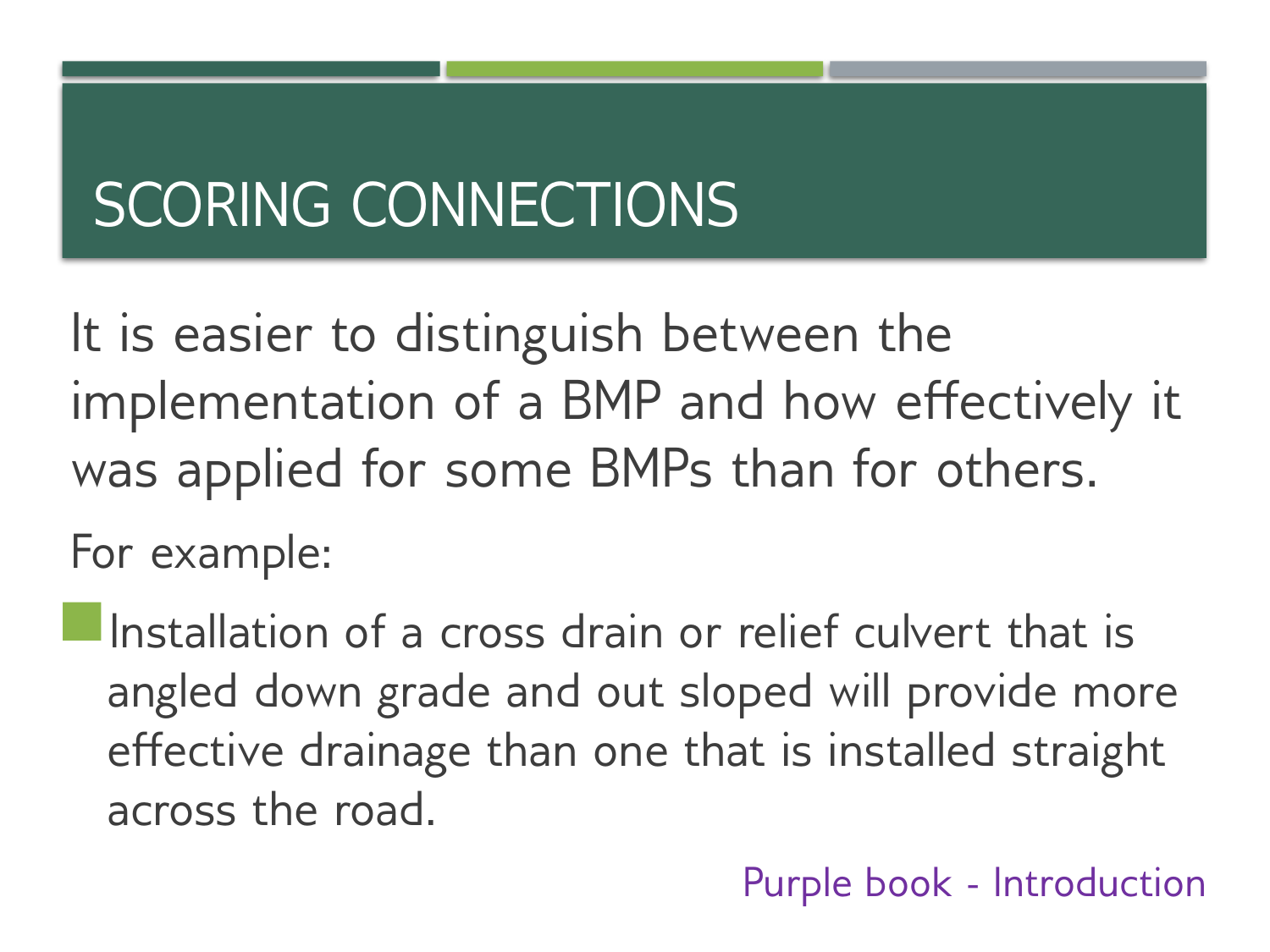

# Scoring CONNECTIONS
It is easier to distinguish between the implementation of a BMP and how effectively it was applied for some BMPs than for others.
For example:
Installation of a cross drain or relief culvert that is angled down grade and out sloped will provide more effective drainage than one that is installed straight across the road.
Purple book - Introduction